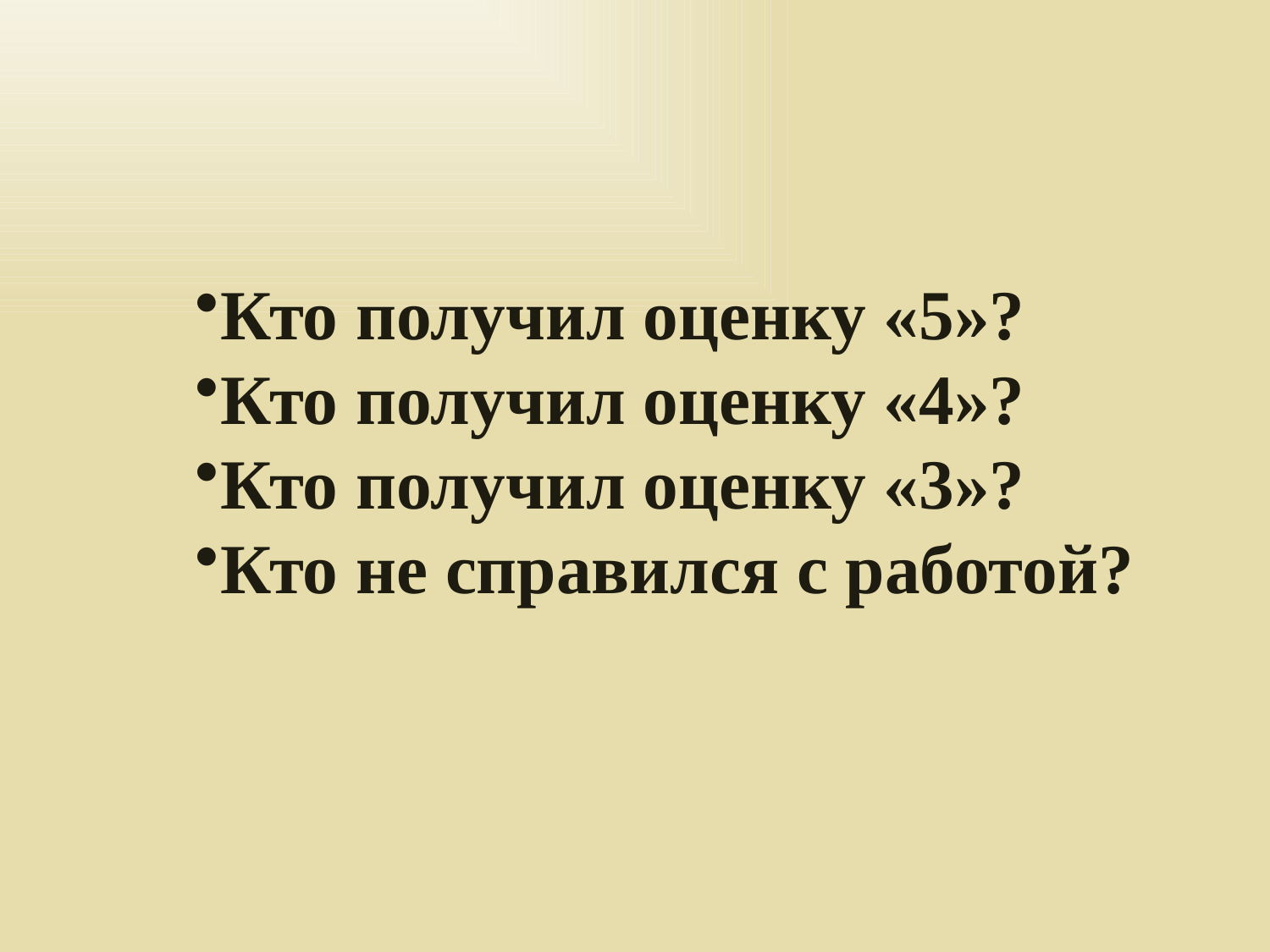

Кто получил оценку «5»?
Кто получил оценку «4»?
Кто получил оценку «3»?
Кто не справился с работой?